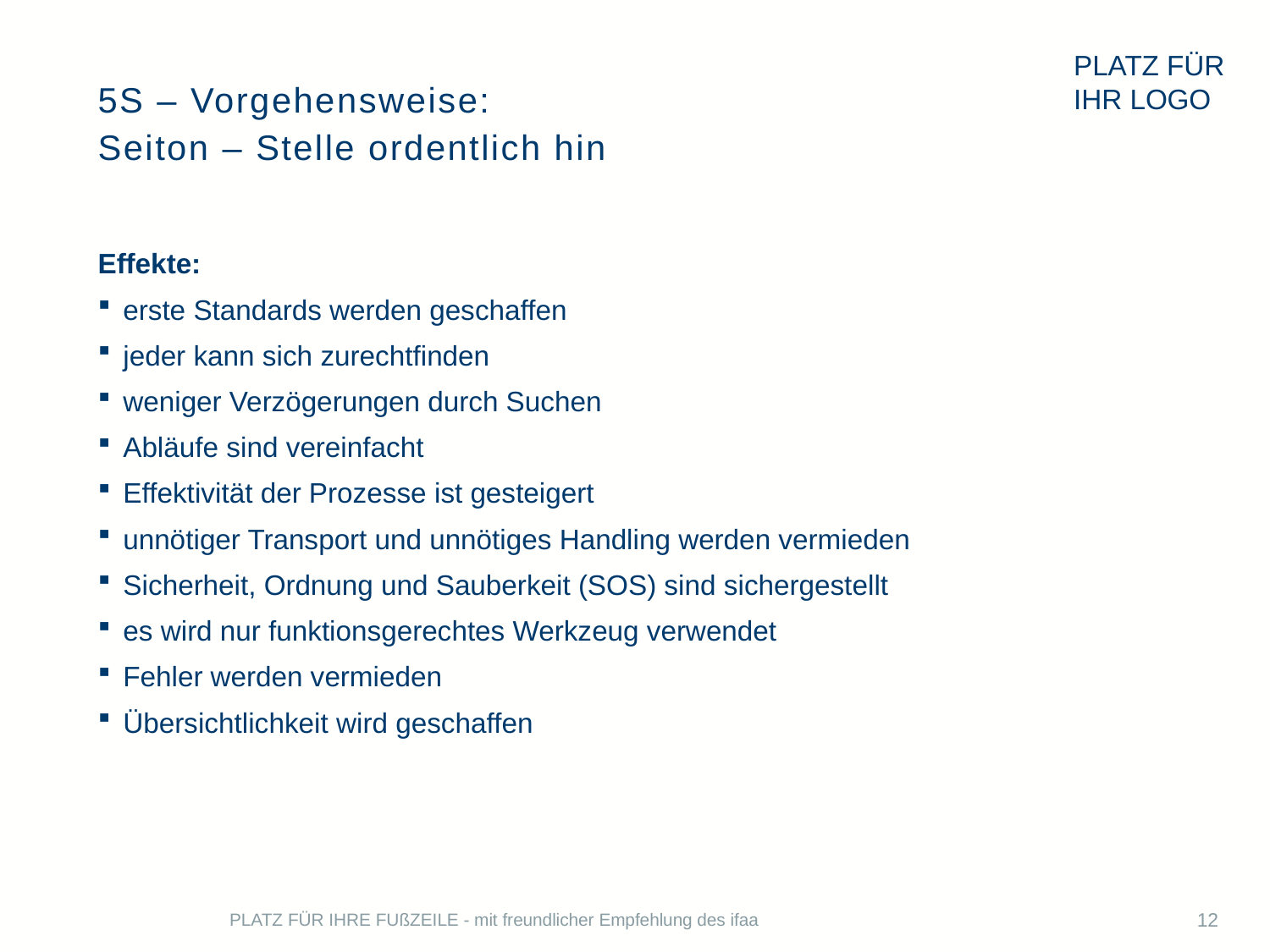

# 5S – Vorgehensweise: Seiton – Stelle ordentlich hin
Effekte:
erste Standards werden geschaffen
jeder kann sich zurechtfinden
weniger Verzögerungen durch Suchen
Abläufe sind vereinfacht
Effektivität der Prozesse ist gesteigert
unnötiger Transport und unnötiges Handling werden vermieden
Sicherheit, Ordnung und Sauberkeit (SOS) sind sichergestellt
es wird nur funktionsgerechtes Werkzeug verwendet
Fehler werden vermieden
Übersichtlichkeit wird geschaffen

PLATZ FÜR IHRE FUßZEILE - mit freundlicher Empfehlung des ifaa
12